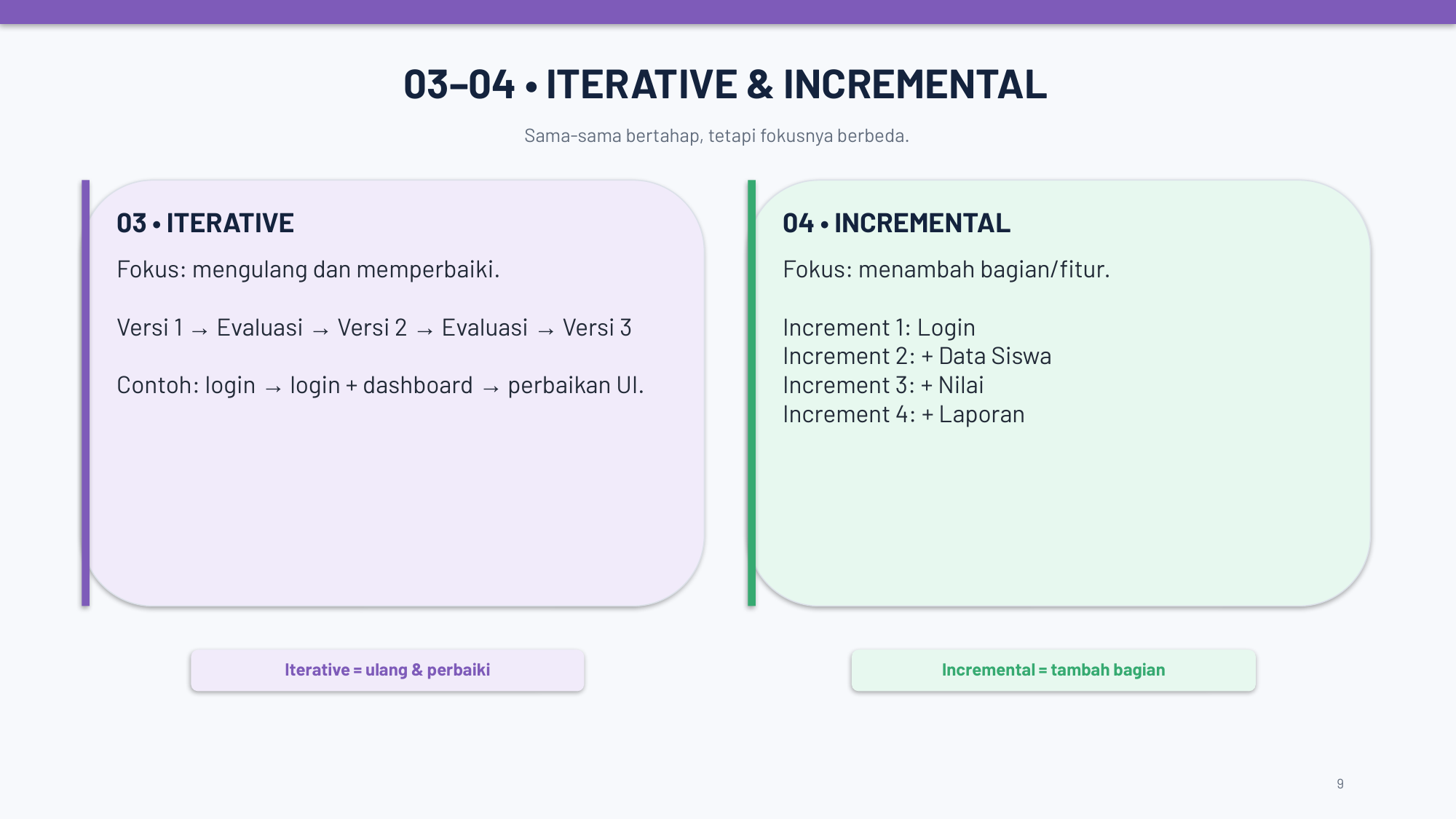

03–04 • ITERATIVE & INCREMENTAL
Sama-sama bertahap, tetapi fokusnya berbeda.

03 • ITERATIVE
04 • INCREMENTAL
Fokus: mengulang dan memperbaiki.
Versi 1 → Evaluasi → Versi 2 → Evaluasi → Versi 3
Contoh: login → login + dashboard → perbaikan UI.
Fokus: menambah bagian/fitur.
Increment 1: Login
Increment 2: + Data Siswa
Increment 3: + Nilai
Increment 4: + Laporan

Iterative = ulang & perbaiki
Incremental = tambah bagian
9